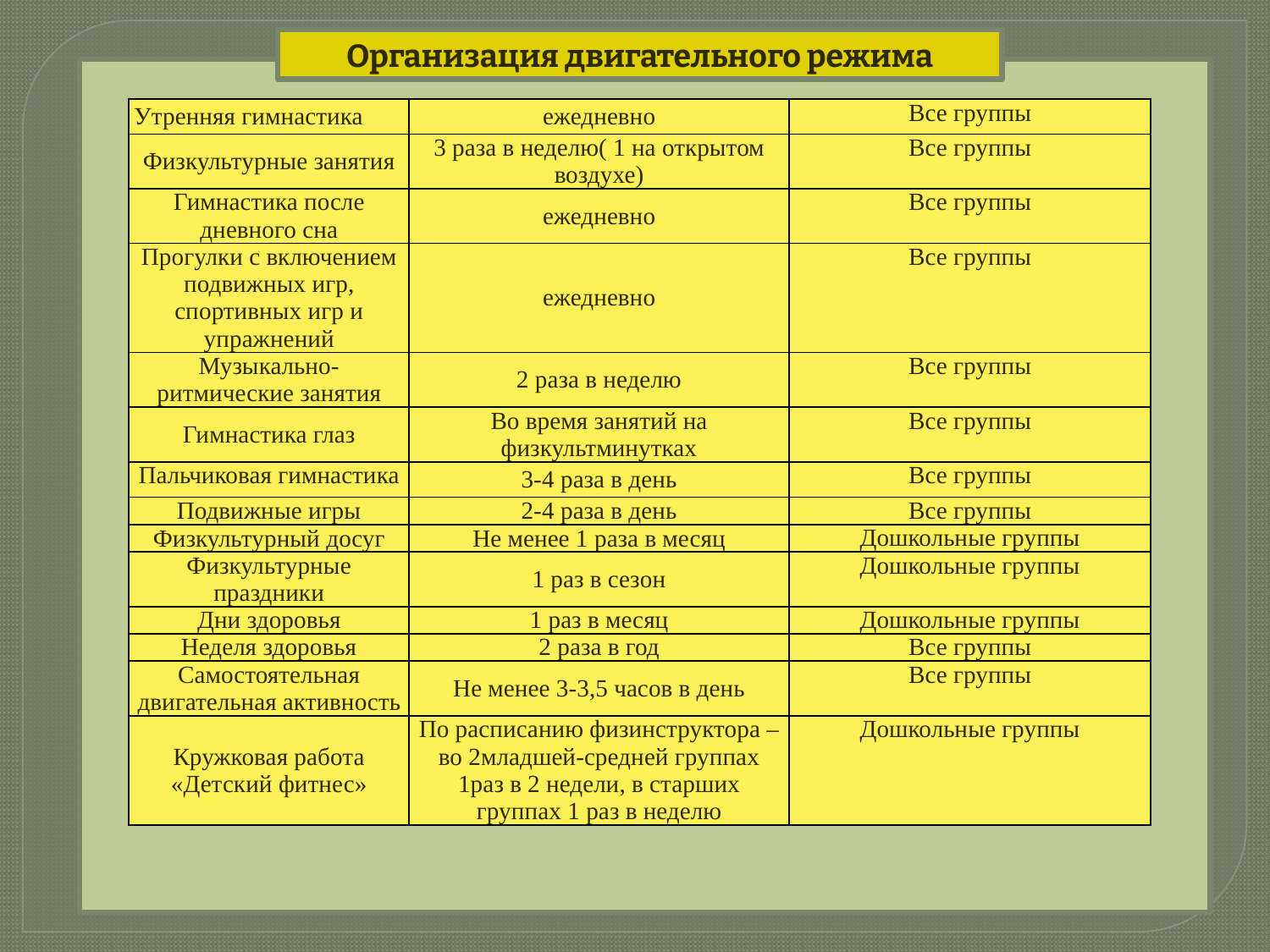

Организация двигательного режима

| Утренняя гимнастика | ежедневно | Все группы |
| --- | --- | --- |
| Физкультурные занятия | 3 раза в неделю( 1 на открытом воздухе) | Все группы |
| Гимнастика после дневного сна | ежедневно | Все группы |
| Прогулки с включением подвижных игр, спортивных игр и упражнений | ежедневно | Все группы |
| Музыкально-ритмические занятия | 2 раза в неделю | Все группы |
| Гимнастика глаз | Во время занятий на физкультминутках | Все группы |
| Пальчиковая гимнастика | 3-4 раза в день | Все группы |
| Подвижные игры | 2-4 раза в день | Все группы |
| Физкультурный досуг | Не менее 1 раза в месяц | Дошкольные группы |
| Физкультурные праздники | 1 раз в сезон | Дошкольные группы |
| Дни здоровья | 1 раз в месяц | Дошкольные группы |
| Неделя здоровья | 2 раза в год | Все группы |
| Самостоятельная двигательная активность | Не менее 3-3,5 часов в день | Все группы |
| Кружковая работа «Детский фитнес» | По расписанию физинструктора – во 2младшей-средней группах 1раз в 2 недели, в старших группах 1 раз в неделю | Дошкольные группы |